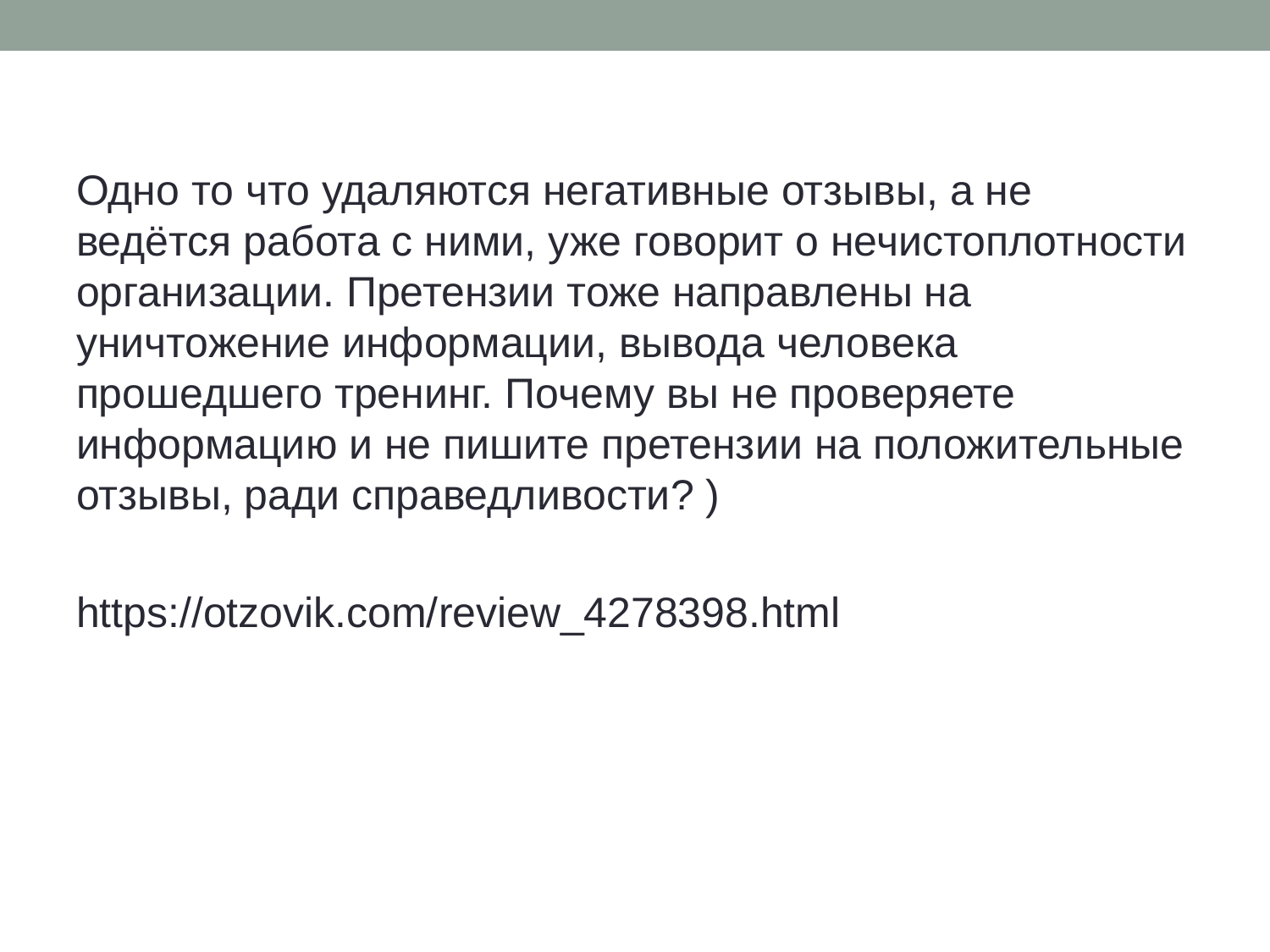

Одно то что удаляются негативные отзывы, а не ведётся работа с ними, уже говорит о нечистоплотности организации. Претензии тоже направлены на уничтожение информации, вывода человека прошедшего тренинг. Почему вы не проверяете информацию и не пишите претензии на положительные отзывы, ради справедливости? )

https://otzovik.com/review_4278398.html